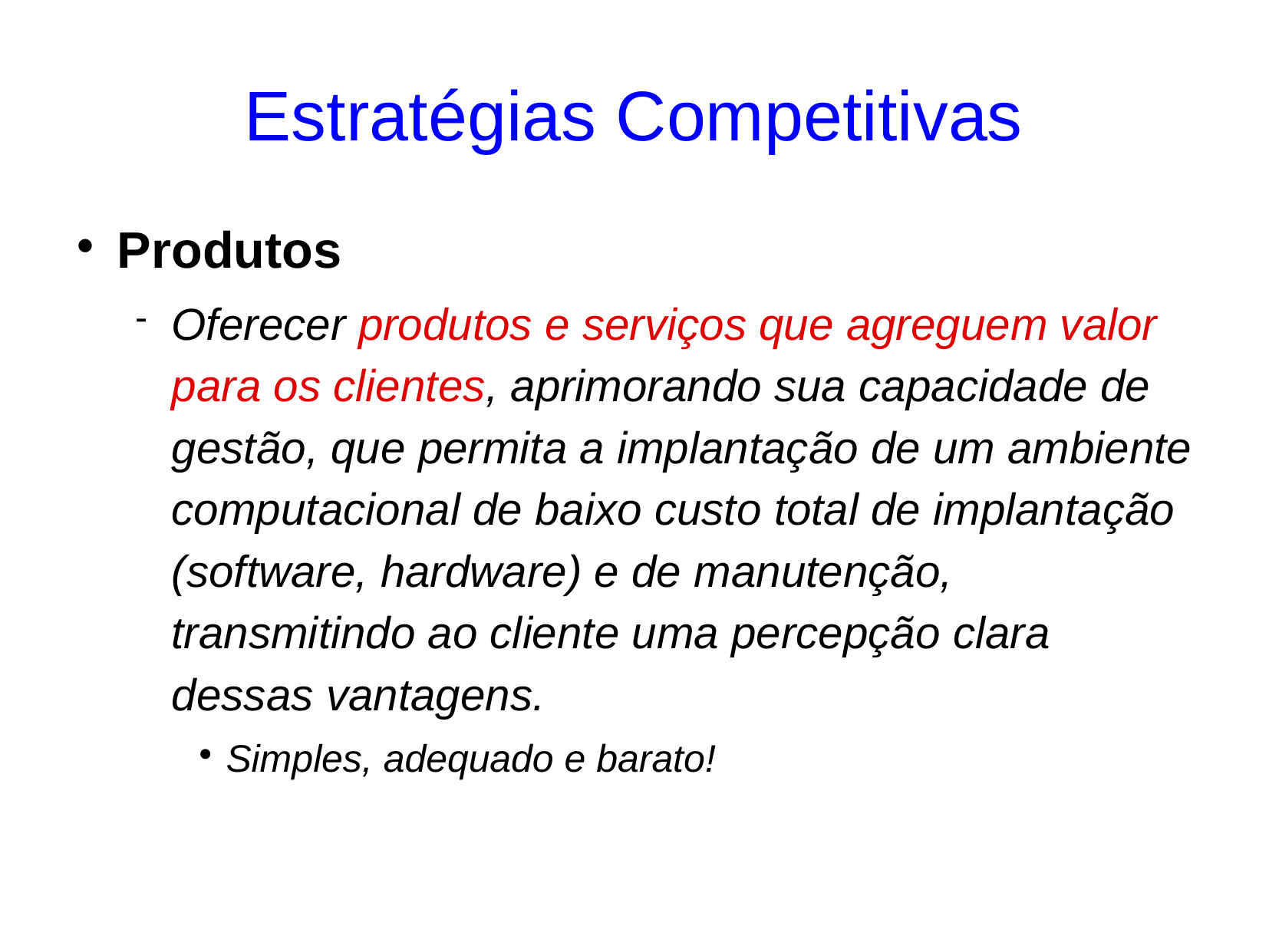

# Estratégias Competitivas
Produtos
Oferecer produtos e serviços que agreguem valor para os clientes, aprimorando sua capacidade de gestão, que permita a implantação de um ambiente computacional de baixo custo total de implantação (software, hardware) e de manutenção, transmitindo ao cliente uma percepção clara dessas vantagens.
Simples, adequado e barato!